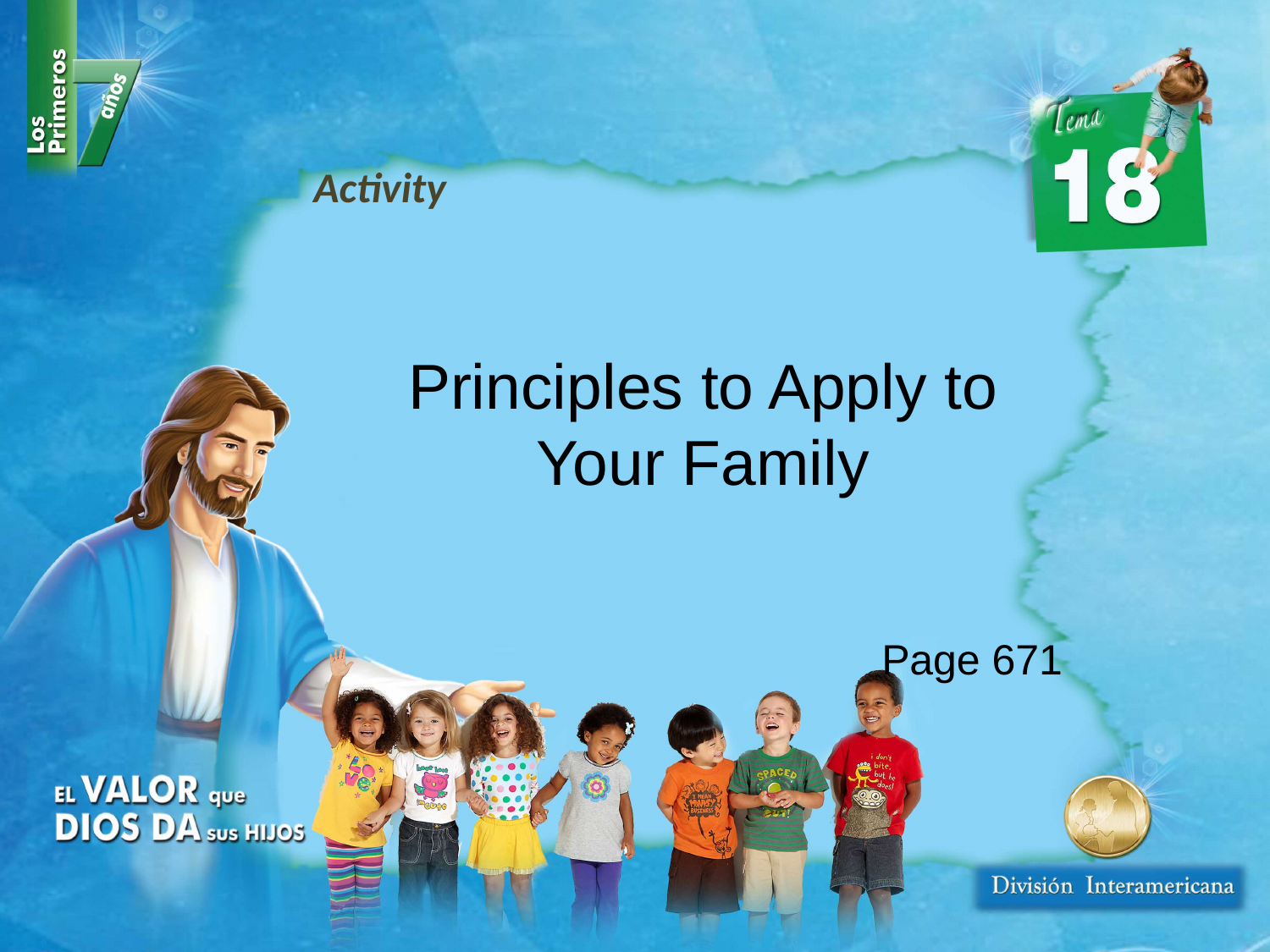

Activity
Principles to Apply to Your Family
Page 671